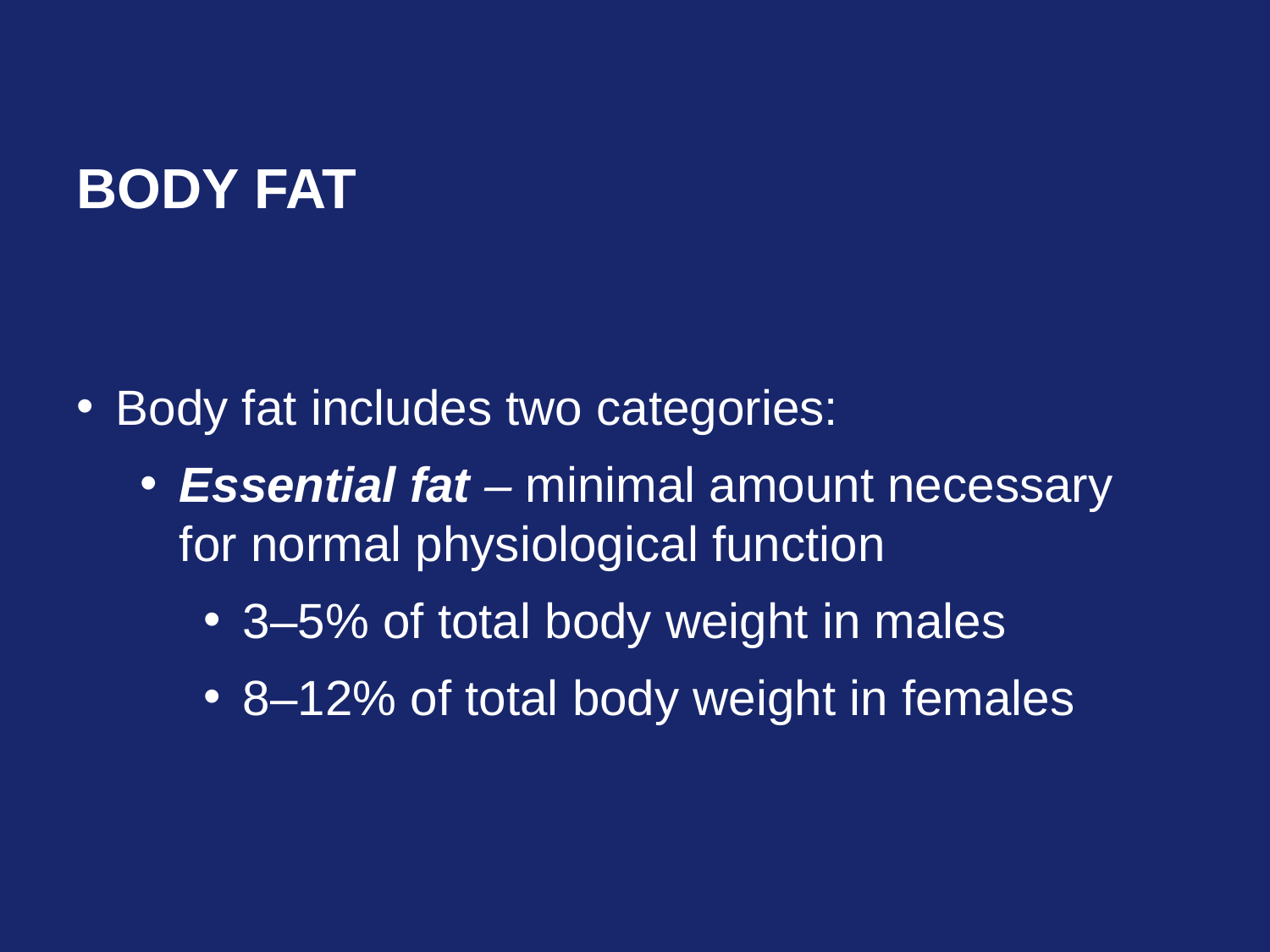

# Body Fat
Body fat includes two categories:
Essential fat – minimal amount necessary for normal physiological function
3–5% of total body weight in males
8–12% of total body weight in females